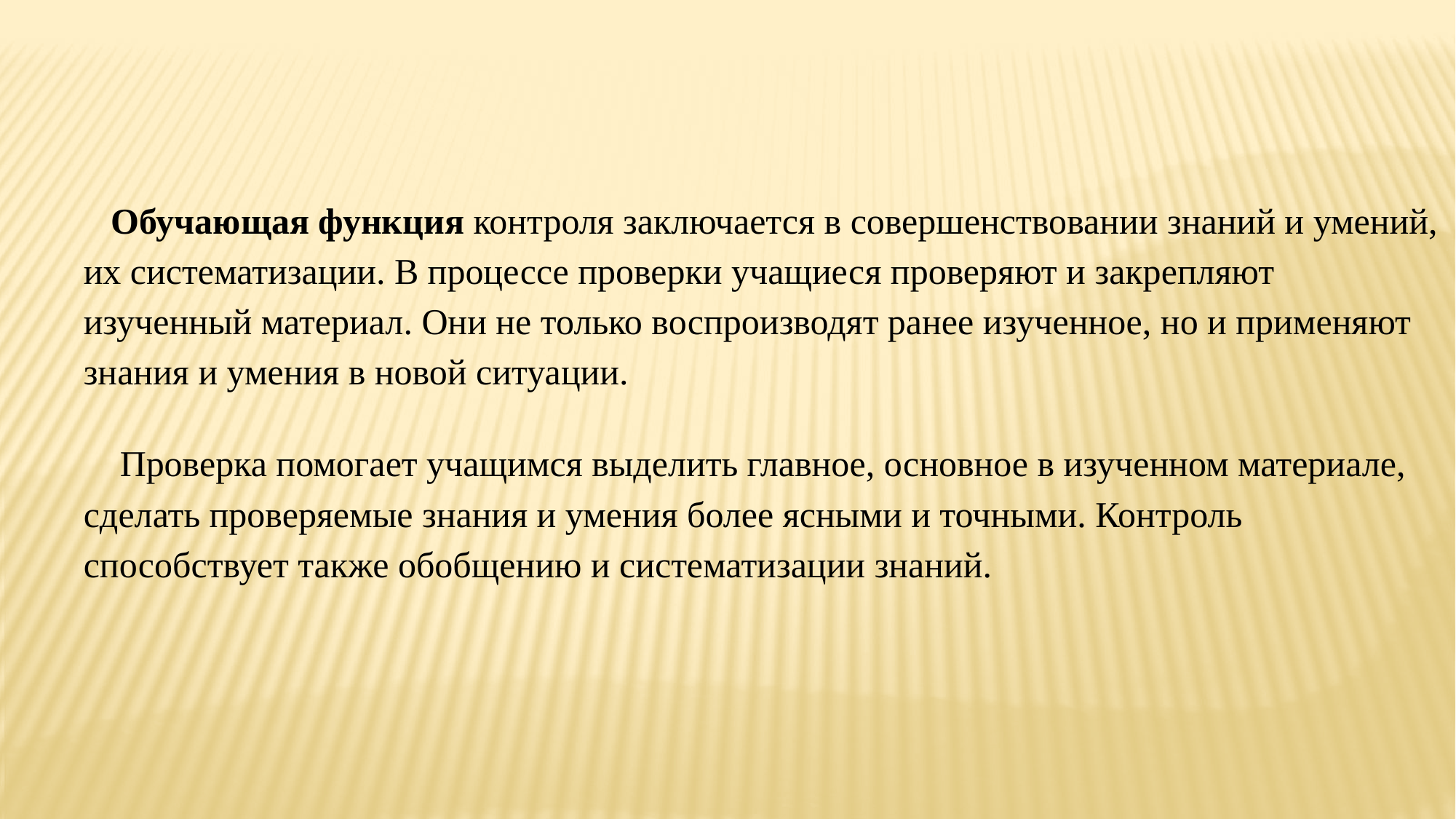

Обучающая функция контроля заключается в совершенствовании знаний и умений, их систематизации. В процессе проверки учащиеся проверяют и закрепляют изученный материал. Они не только воспроизводят ранее изученное, но и применяют знания и умения в новой ситуации.
    Проверка помогает учащимся выделить главное, основное в изученном материале, сделать проверяемые знания и умения более ясными и точными. Контроль способствует также обобщению и систематизации знаний.